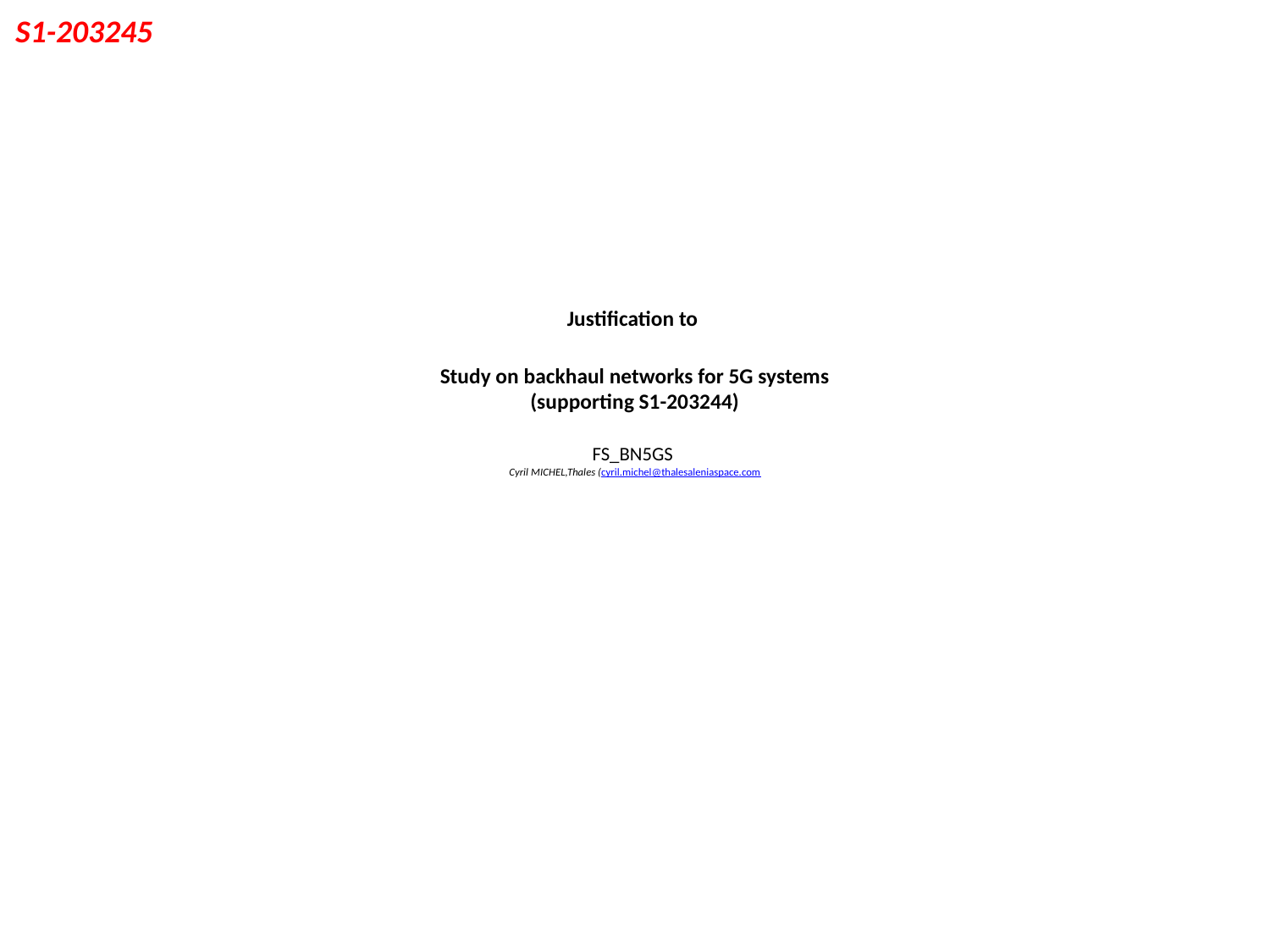

# Justification to Study on backhaul networks for 5G systems (supporting S1-203244) FS_BN5GS Cyril MICHEL,Thales (cyril.michel@thalesaleniaspace.com